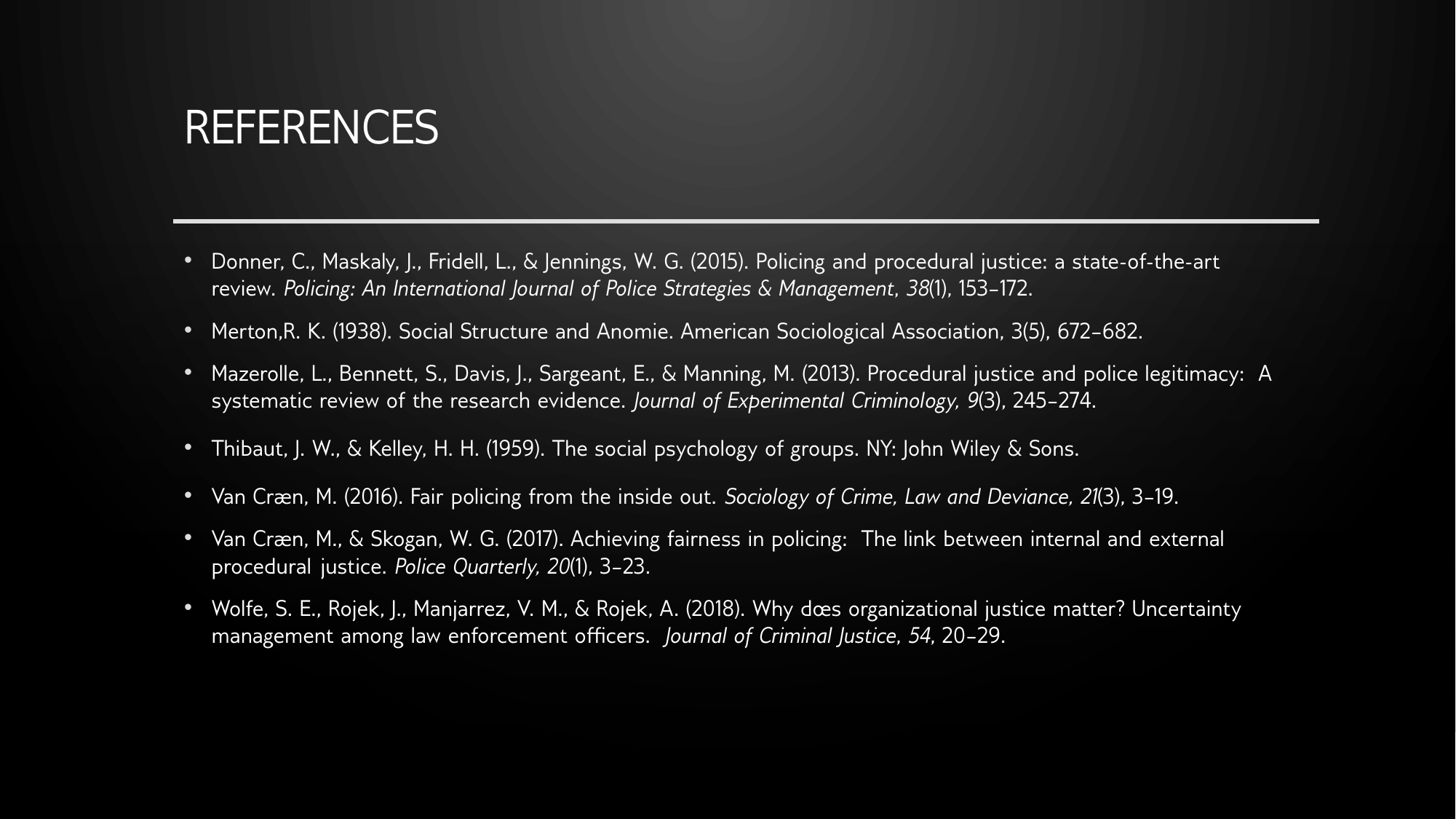

# REFERENCES
Donner, C., Maskaly, J., Fridell, L., & Jennings, W. G. (2015). Policing and procedural justice: a state-of-the-art 	review. Policing: An International Journal of Police Strategies & Management, 38(1), 153–172.
Merton,R. K. (1938). Social Structure and Anomie. American Sociological Association, 3(5), 672–682.
Mazerolle, L., Bennett, S., Davis, J., Sargeant, E., & Manning, M. (2013). Procedural justice and police legitimacy:  A 	systematic review of the research evidence. Journal of Experimental Criminology, 9(3), 245–274.
Thibaut, J. W., & Kelley, H. H. (1959). The social psychology of groups. NY: John Wiley & Sons.
Van Craen, M. (2016). Fair policing from the inside out. Sociology of Crime, Law and Deviance, 21(3), 3–19.
Van Craen, M., & Skogan, W. G. (2017). Achieving fairness in policing:  The link between internal and external procedural 	justice. Police Quarterly, 20(1), 3–23.
Wolfe, S. E., Rojek, J., Manjarrez, V. M., & Rojek, A. (2018). Why does organizational justice matter? Uncertainty 	management among law enforcement officers.  Journal of Criminal Justice, 54, 20–29.